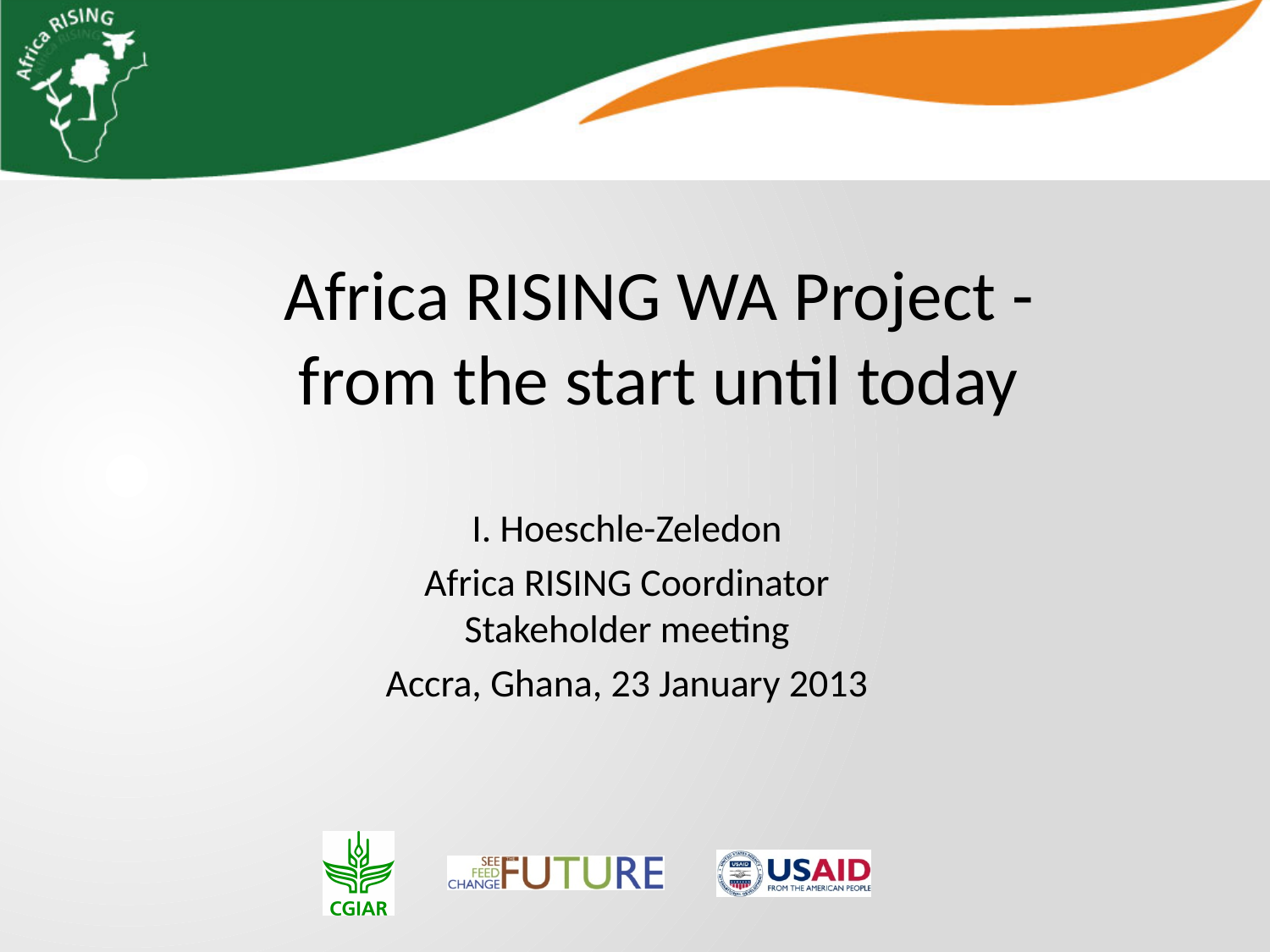

Africa RISING WA Project - from the start until today
I. Hoeschle-Zeledon
Africa RISING Coordinator
Stakeholder meeting
Accra, Ghana, 23 January 2013